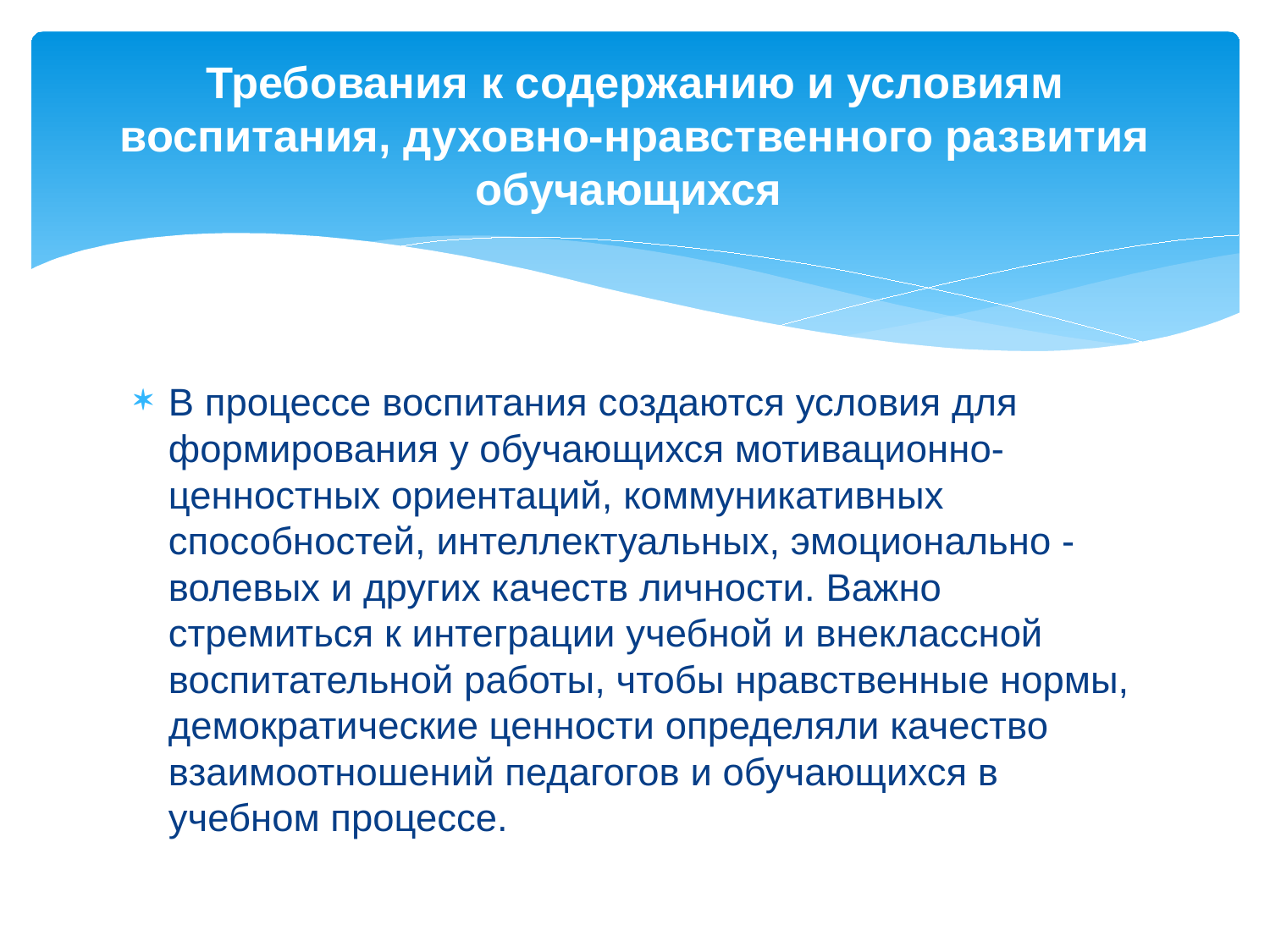

# Требования к содержанию и условиям воспитания, духовно-­нравственного развития обучающихся
В процессе воспитания создаются условия для формирования у обучающихся мотивационно-ценностных ориентаций, коммуникативных способностей, интеллектуальных, эмоционально - волевых и других качеств личности. Важно стремиться к интеграции учебной и внеклассной воспитательной работы, чтобы нравственные нормы, демократические ценности определяли качество взаимоотношений педагогов и обучающихся в учебном процессе.